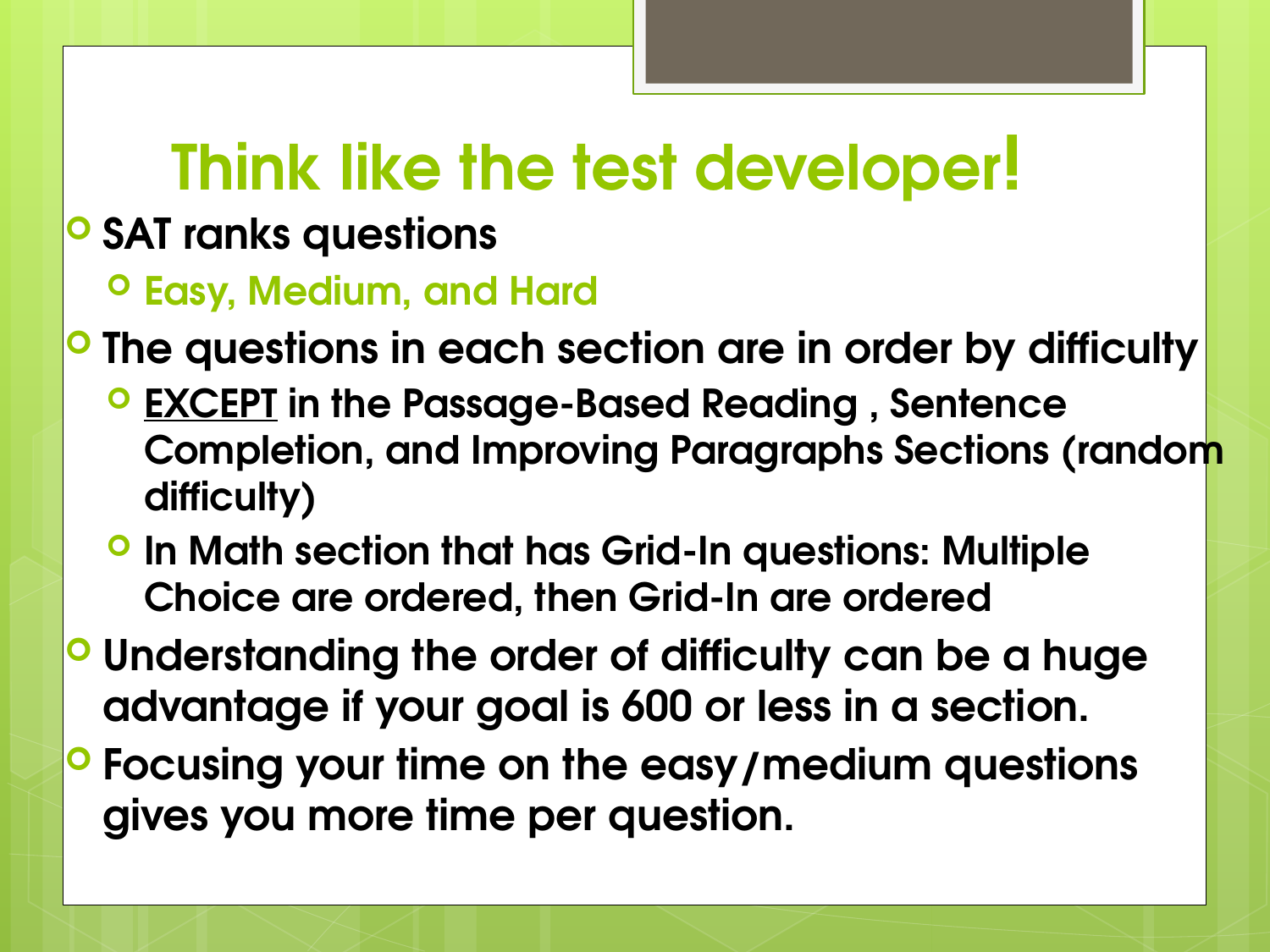

# Think like the test developer!
SAT ranks questions
Easy, Medium, and Hard
The questions in each section are in order by difficulty
EXCEPT in the Passage-Based Reading , Sentence Completion, and Improving Paragraphs Sections (random difficulty)
In Math section that has Grid-In questions: Multiple Choice are ordered, then Grid-In are ordered
Understanding the order of difficulty can be a huge advantage if your goal is 600 or less in a section.
Focusing your time on the easy/medium questions gives you more time per question.